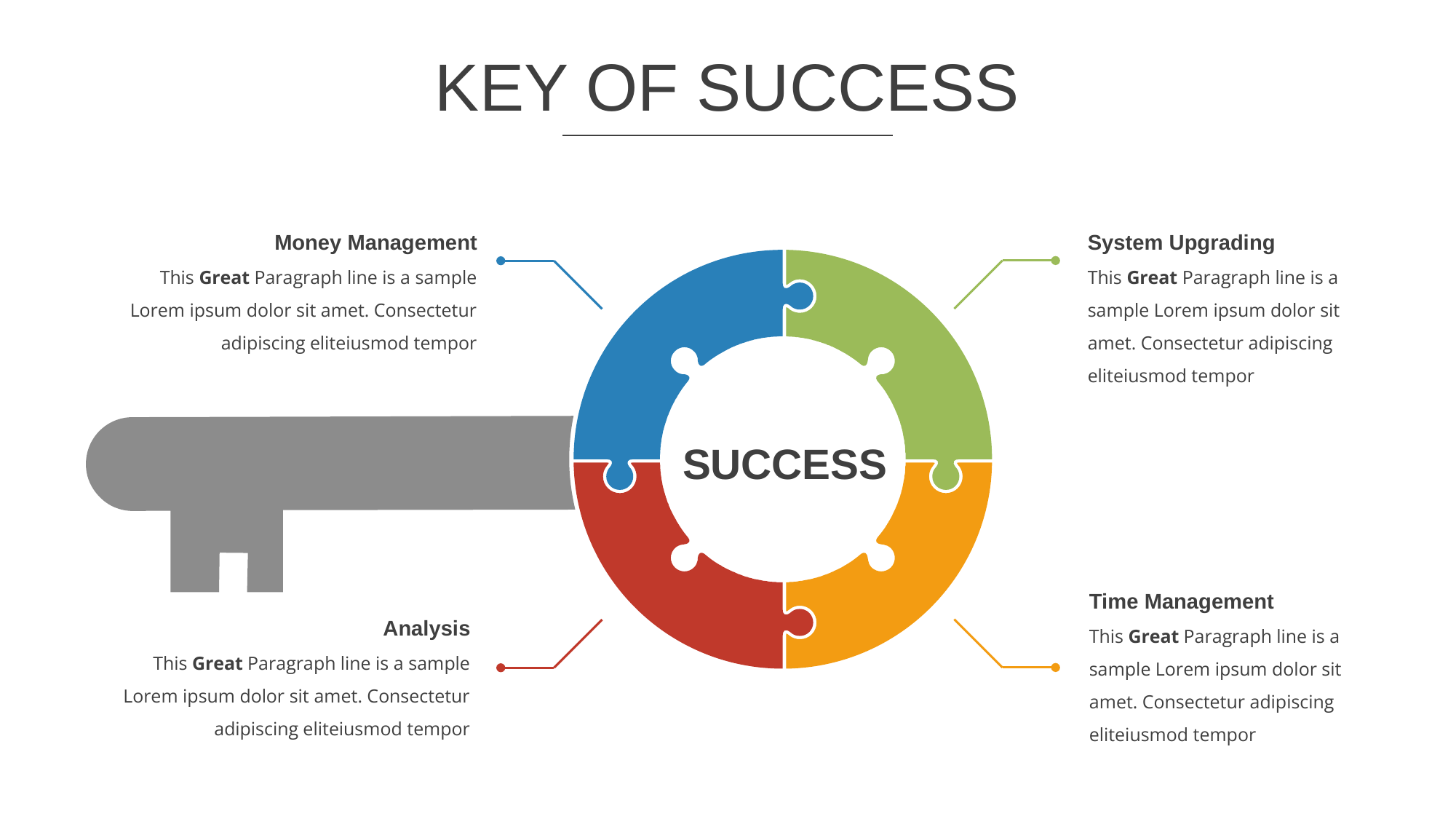

# KEY OF SUCCESS
Money Management
System Upgrading
This Great Paragraph line is a sample Lorem ipsum dolor sit amet. Consectetur adipiscing eliteiusmod tempor

This Great Paragraph line is a sample Lorem ipsum dolor sit amet. Consectetur adipiscing eliteiusmod tempor

SUCCESS

Time Management
This Great Paragraph line is a sample Lorem ipsum dolor sit amet. Consectetur adipiscing eliteiusmod tempor
Analysis
This Great Paragraph line is a sample Lorem ipsum dolor sit amet. Consectetur adipiscing eliteiusmod tempor